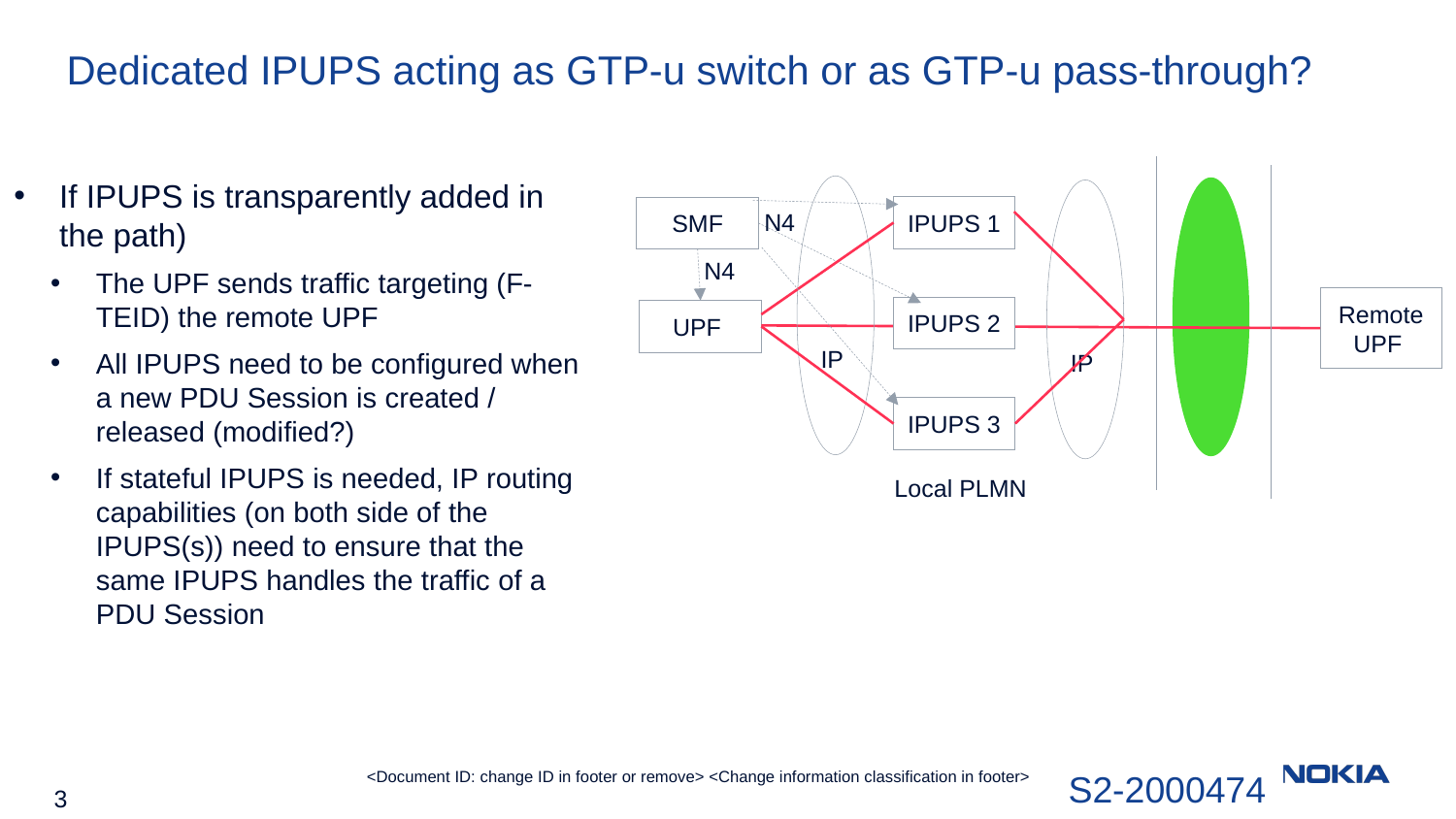

Dedicated IPUPS acting as GTP-u switch or as GTP-u pass-through?

If IPUPS is transparently added in the path)
The UPF sends traffic targeting (F-TEID) the remote UPF
All IPUPS need to be configured when a new PDU Session is created / released (modified?)
If stateful IPUPS is needed, IP routing capabilities (on both side of the IPUPS(s)) need to ensure that the same IPUPS handles the traffic of a PDU Session

IP

IP
N4
IPUPS 1
SMF
N4
Remote UPF
IPUPS 2
UPF
IPUPS 3
Local PLMN
S2-2000474
<Document ID: change ID in footer or remove> <Change information classification in footer>